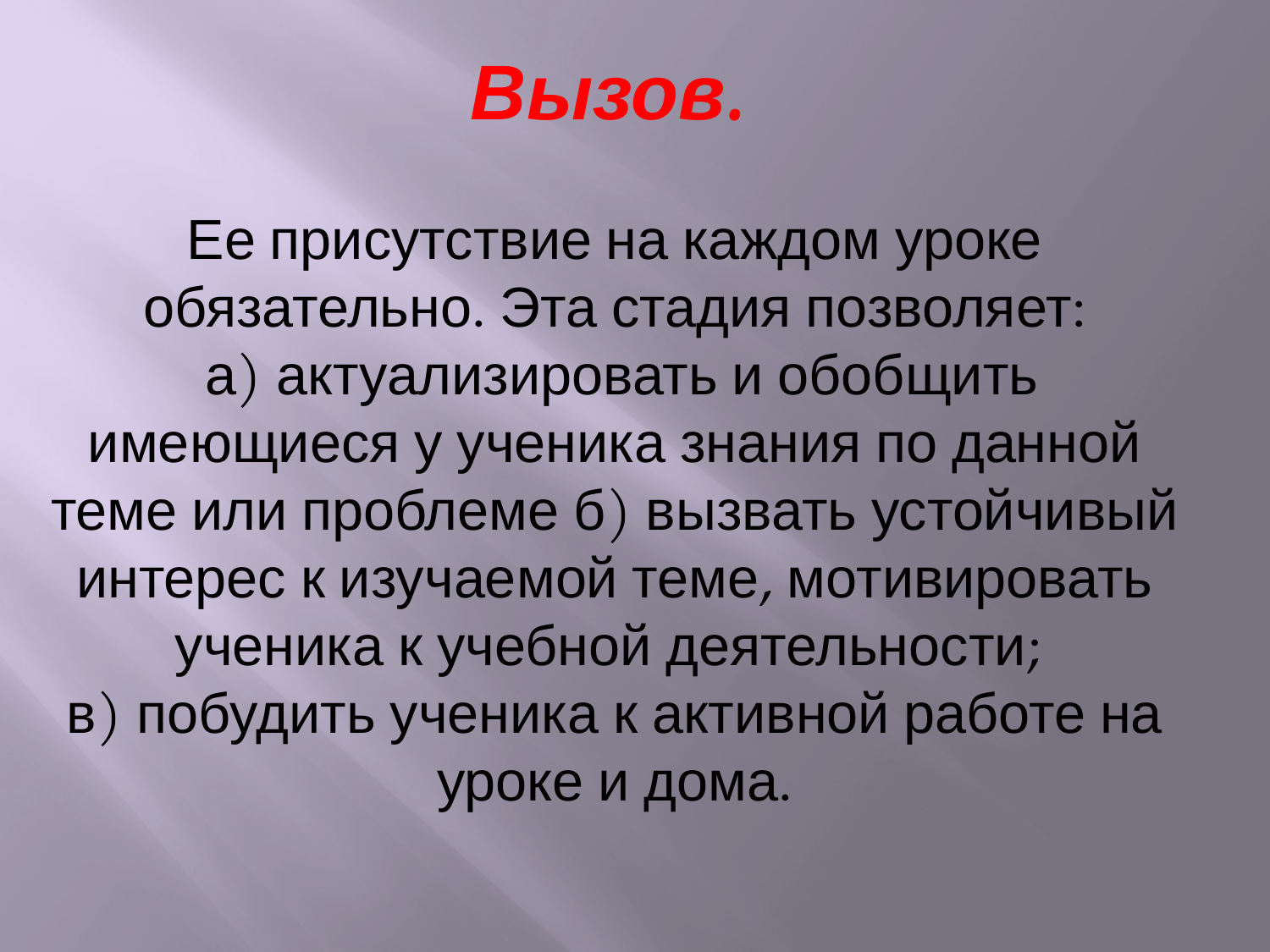

Вызов.

Ее присутствие на каждом уроке обязательно. Эта стадия позволяет:
 а) актуализировать и обобщить имеющиеся у ученика знания по данной теме или проблеме б) вызвать устойчивый интерес к изучаемой теме, мотивировать ученика к учебной деятельности;
в) побудить ученика к активной работе на уроке и дома.